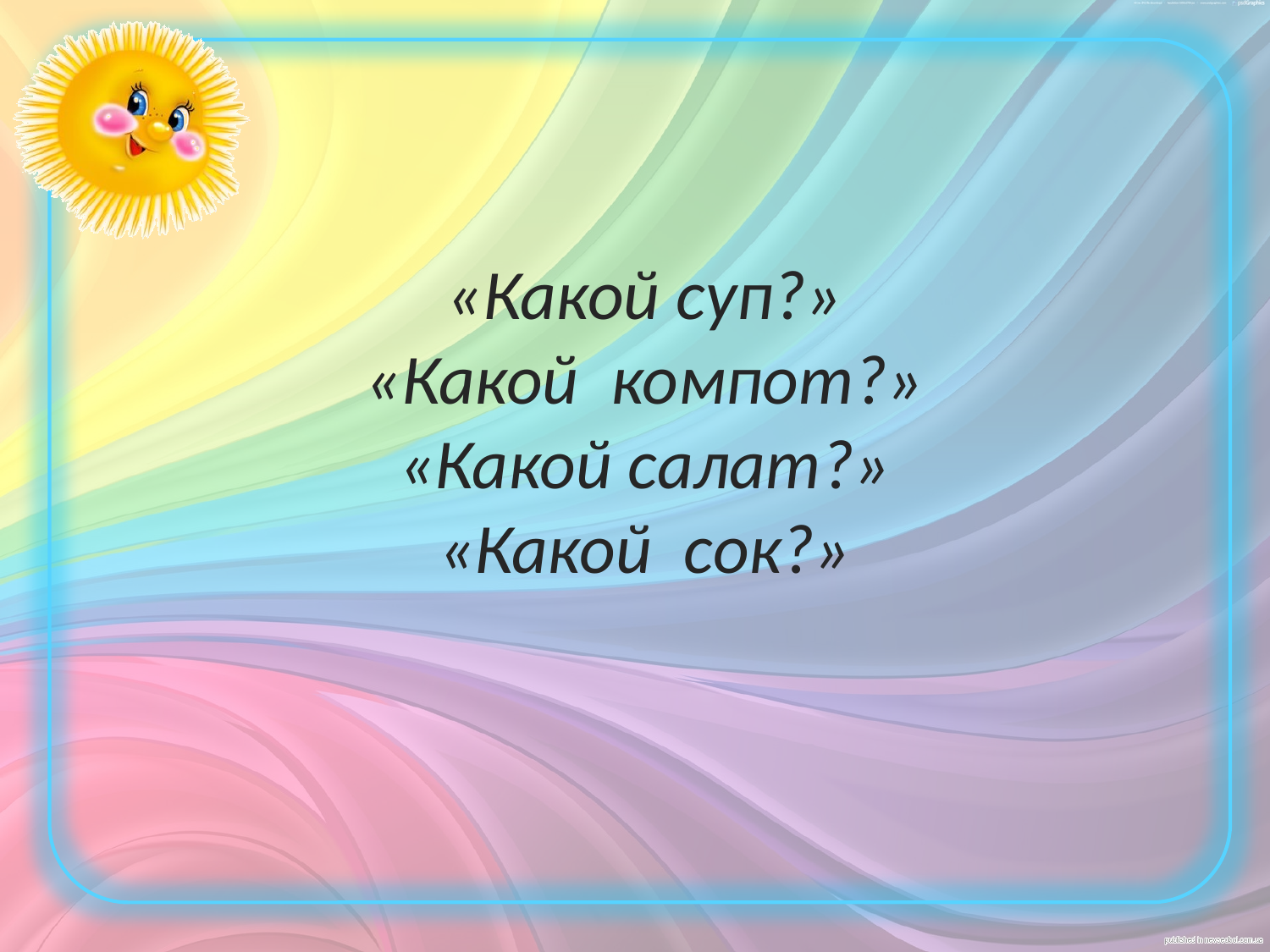

# «Какой суп?» «Какой  компот?» «Какой салат?» «Какой  сок?»